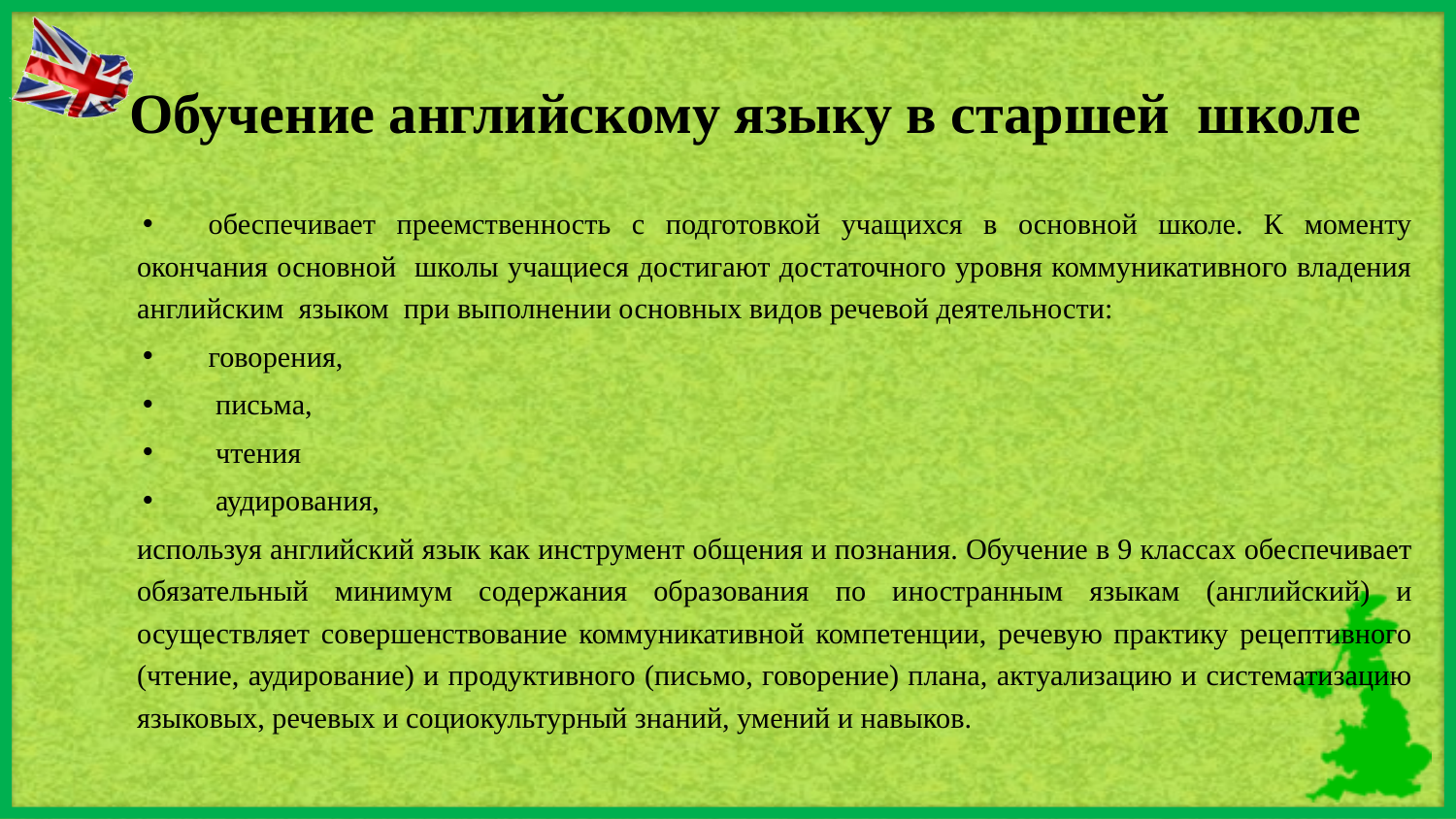

# Обучение английскому языку в старшей  школе
обеспечивает преемственность с подготовкой учащихся в основной школе. К моменту окончания основной  школы учащиеся достигают достаточного уровня коммуникативного владения английским  языком  при выполнении основных видов речевой деятельности:
говорения,
 письма,
 чтения
 аудирования,
используя английский язык как инструмент общения и познания. Обучение в 9 классах обеспечивает обязательный минимум содержания образования по иностранным языкам (английский) и осуществляет совершенствование коммуникативной компетенции, речевую практику рецептивного (чтение, аудирование) и продуктивного (письмо, говорение) плана, актуализацию и систематизацию языковых, речевых и социокультурный знаний, умений и навыков.